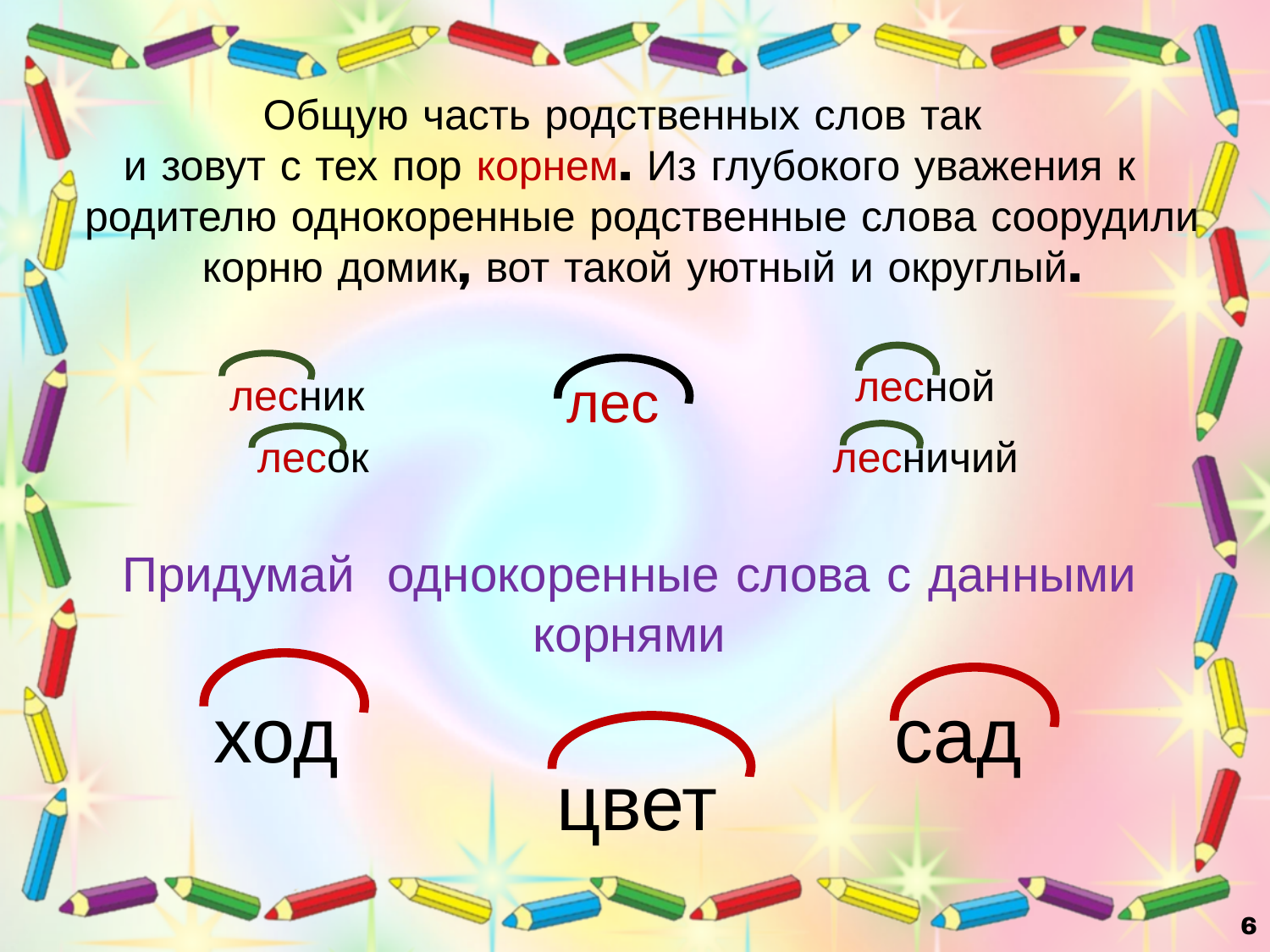

Общую часть родственных слов так
и зовут с тех пор корнем. Из глубокого уважения к родителю однокоренные родственные слова соорудили корню домик, вот такой уютный и округлый.

лесной

лес
лесник

лесок
лесничий

Придумай  однокоренные слова с данными корнями

ход
сад

цвет
6